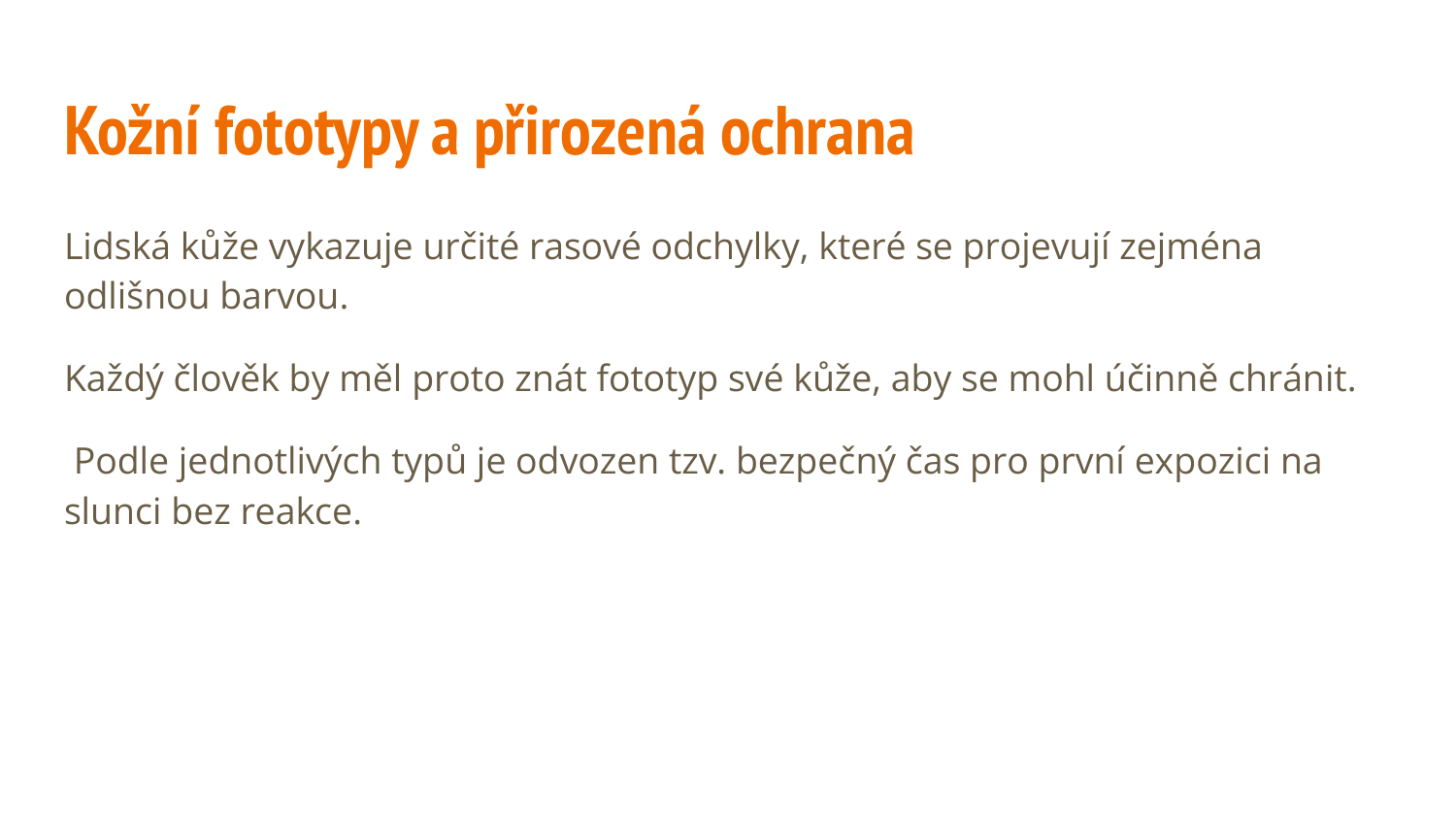

# Kožní fototypy a přirozená ochrana
Lidská kůže vykazuje určité rasové odchylky, které se projevují zejména odlišnou barvou.
Každý člověk by měl proto znát fototyp své kůže, aby se mohl účinně chránit.
 Podle jednotlivých typů je odvozen tzv. bezpečný čas pro první expozici na slunci bez reakce.